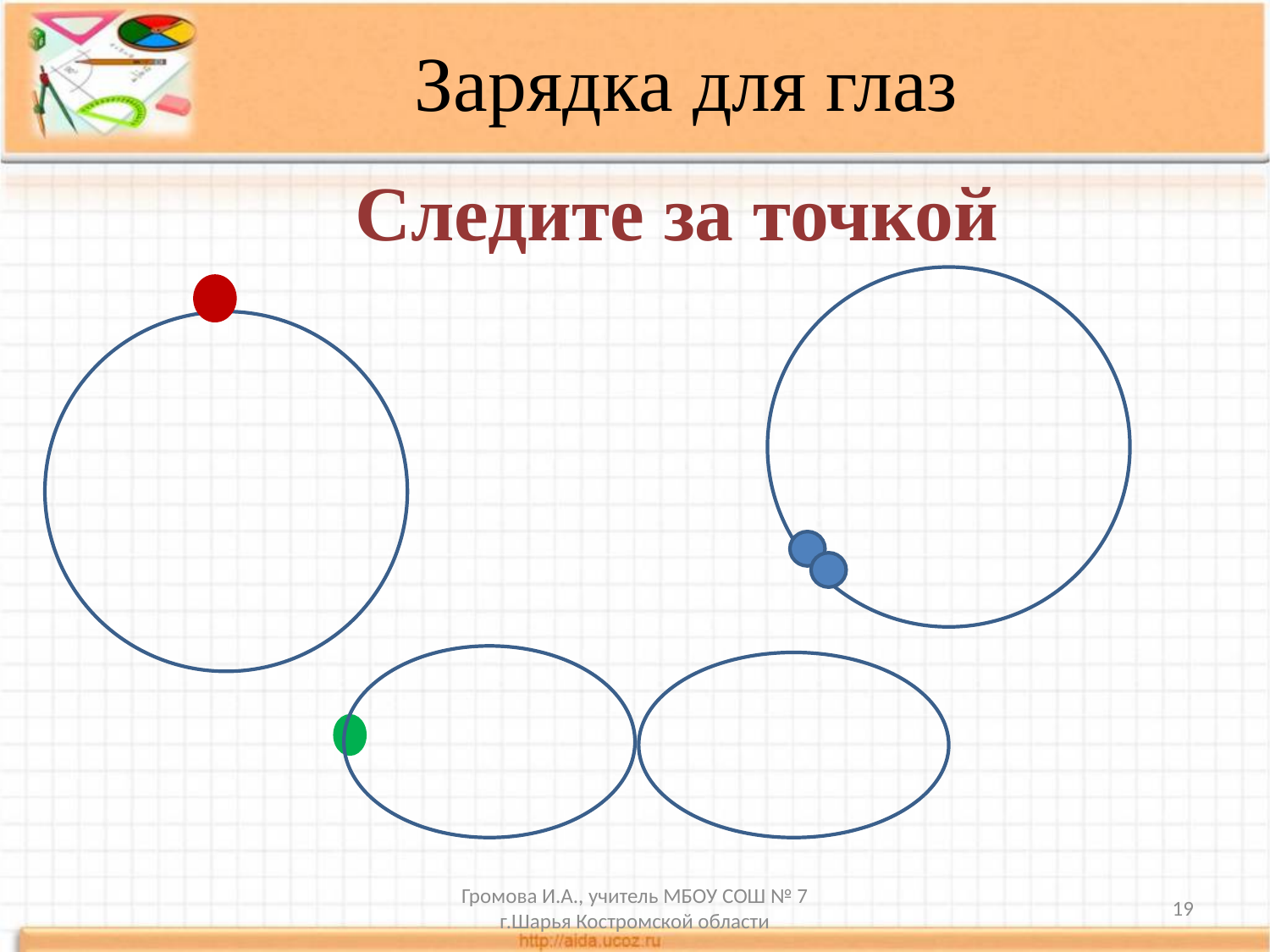

Зарядка для глаз
Следите за точкой

Громова И.А., учитель МБОУ СОШ № 7 г.Шарья Костромской области
19